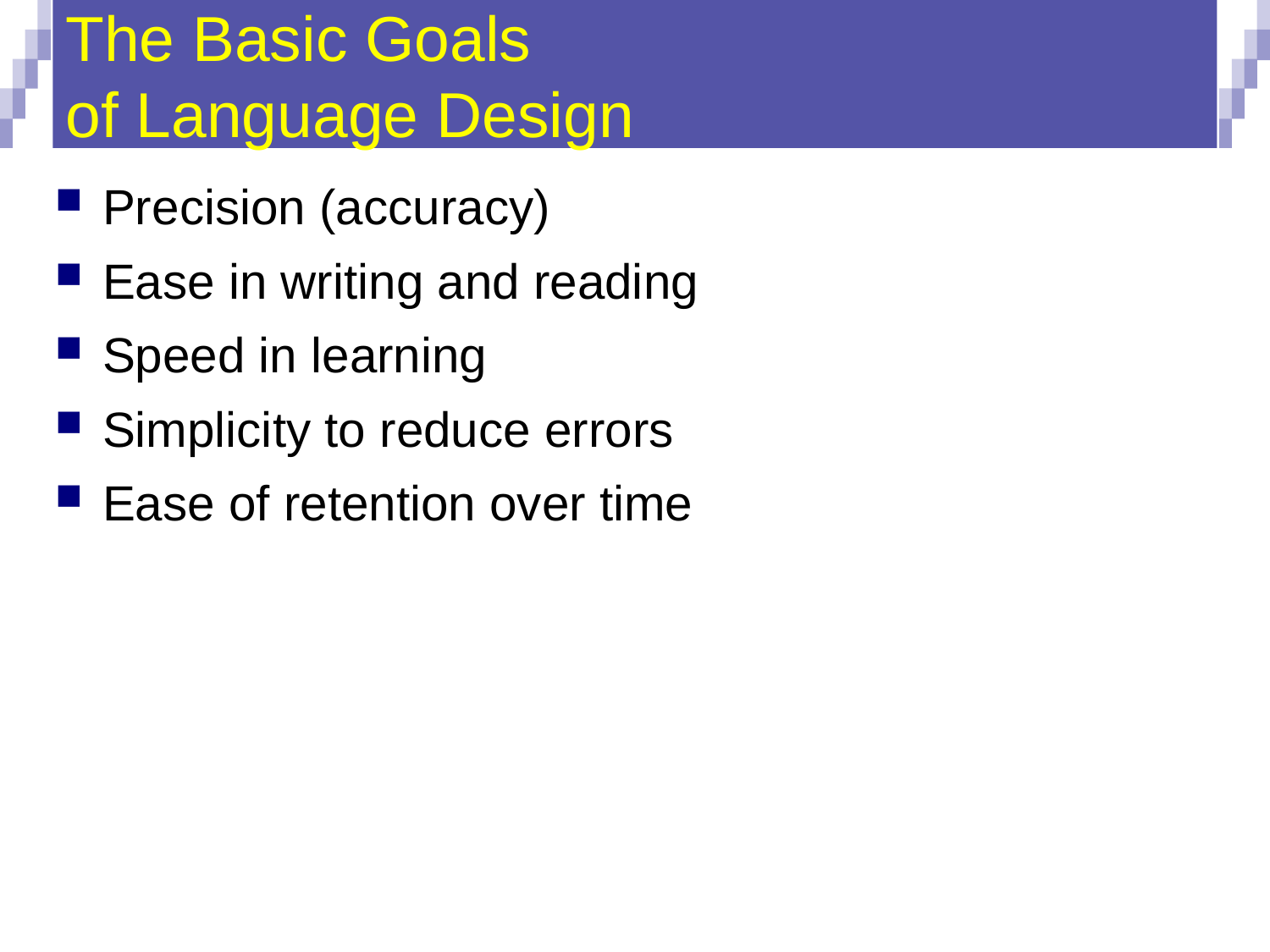

The Basic Goals
of Language Design
Precision (accuracy)
Ease in writing and reading
Speed in learning
Simplicity to reduce errors
Ease of retention over time